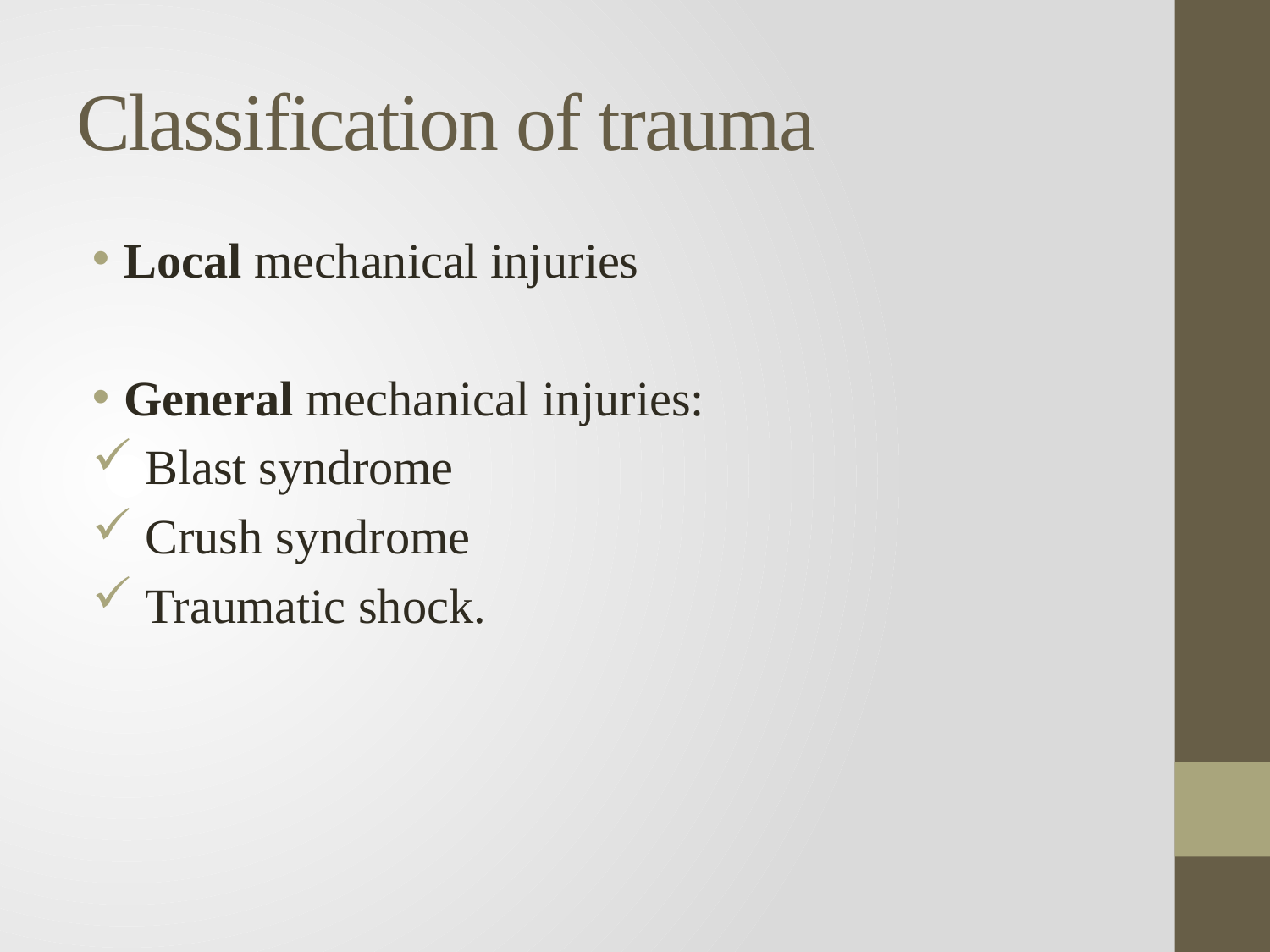

# Classification of trauma
Local mechanical injuries

General mechanical injuries:
 Blast syndrome
 Crush syndrome
 Traumatic shock.